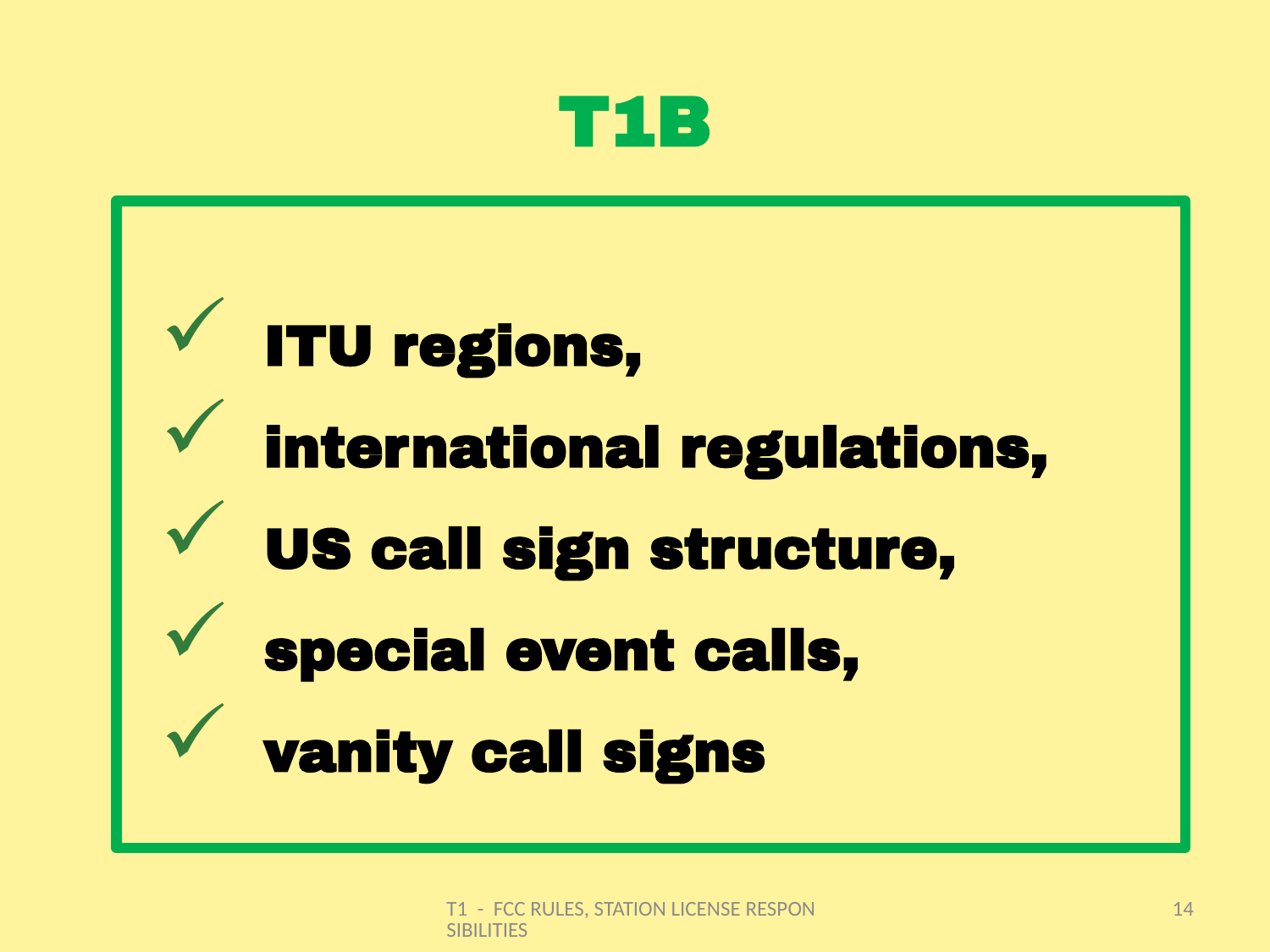

# T1B

ITU regions,
international regulations,
US call sign structure,
special event calls,
vanity call signs

T1  -  FCC RULES, STATION LICENSE RESPONSIBILITIES
14